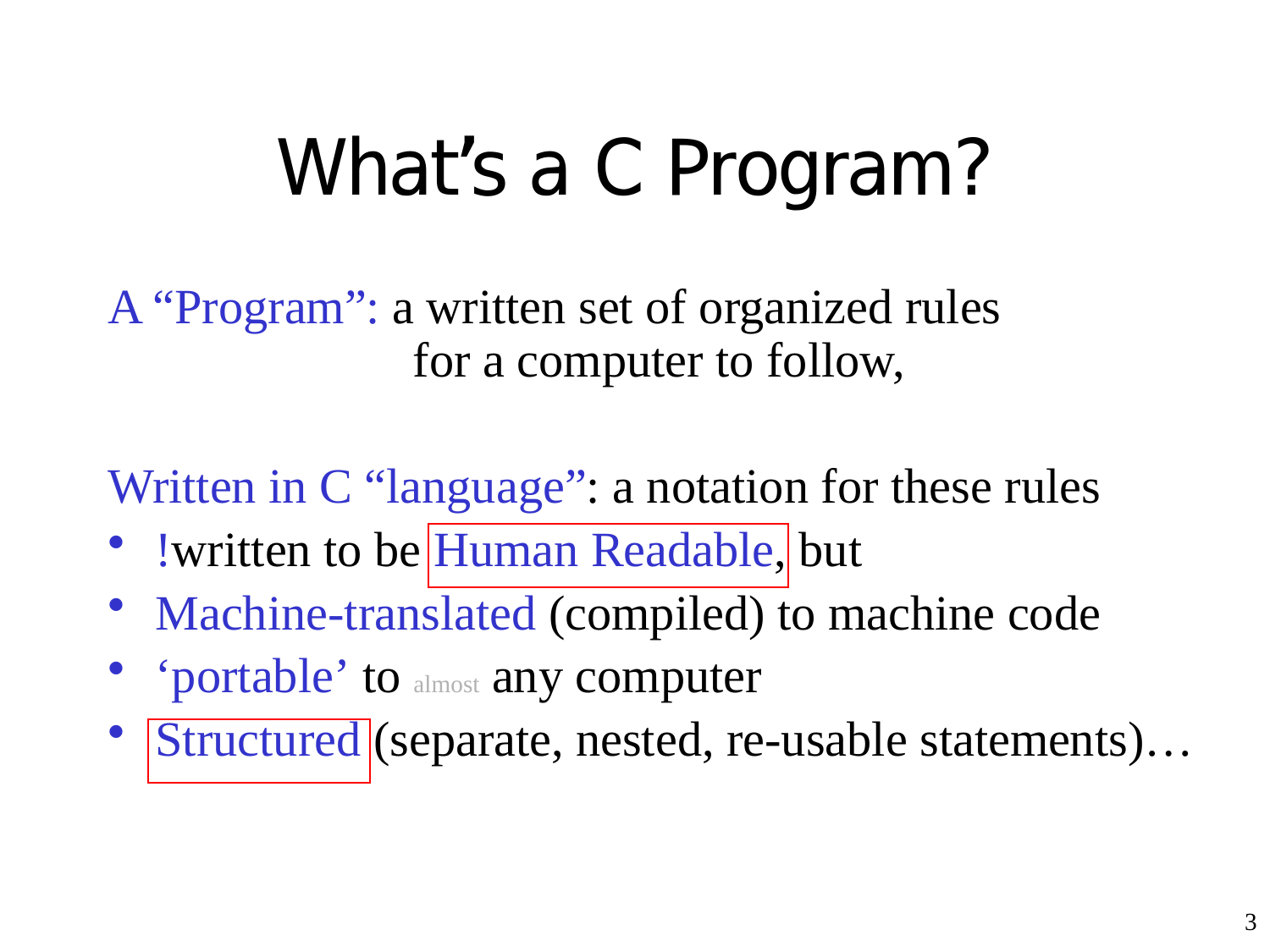

What’s a C Program?
A “Program”: a written set of organized rules
                     for a computer to follow,

Written in C “language”: a notation for these rules
!written to be Human Readable, but
Machine-translated (compiled) to machine code
‘portable’ to almost any computer
Structured (separate, nested, re-usable statements)…

3